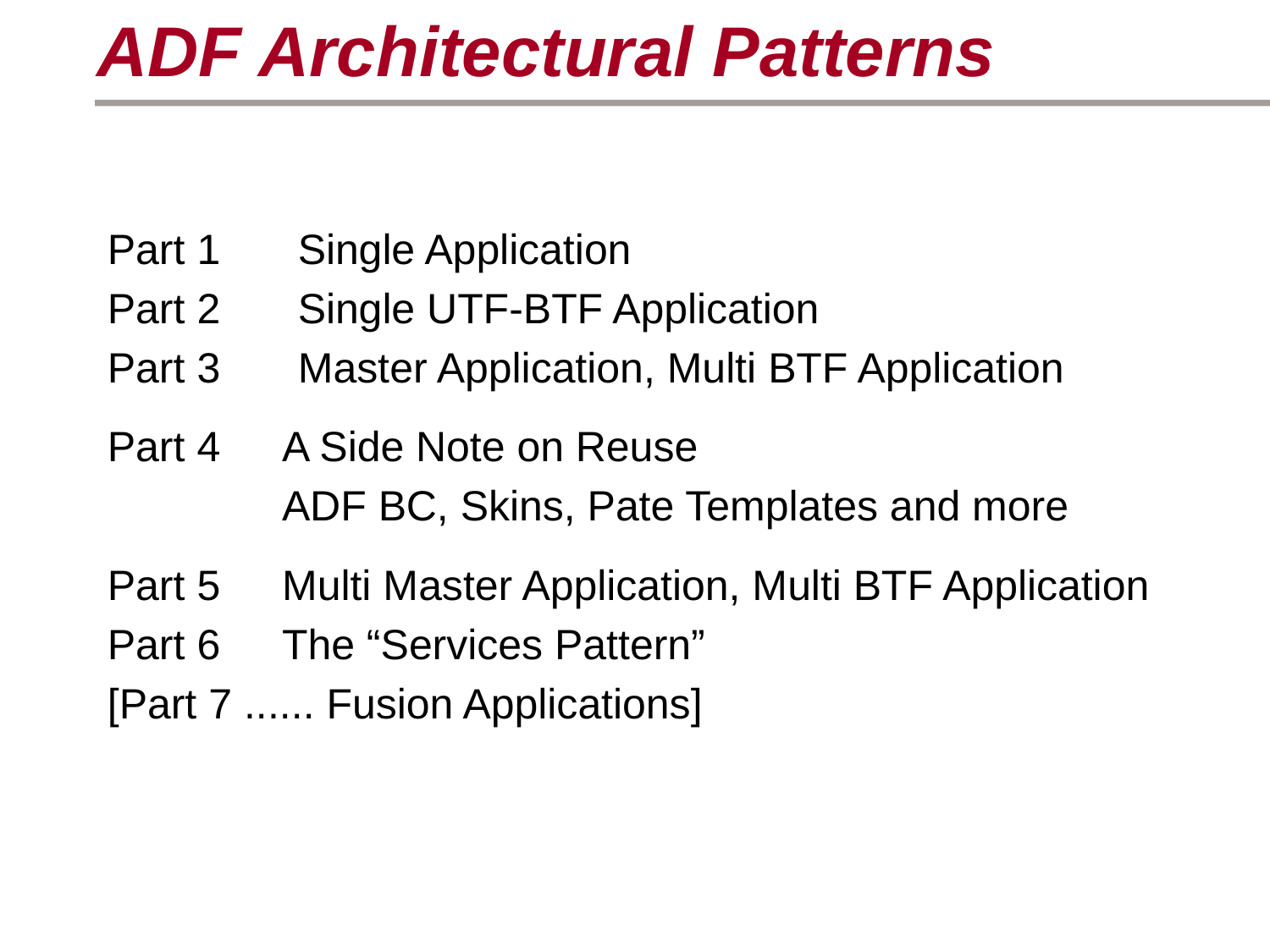

ADF Architectural Patterns

Part 1	Single Application
Part 2	Single UTF-BTF Application
Part 3	Master Application, Multi BTF Application

Part 4	A Side Note on Reuse
		ADF BC, Skins, Pate Templates and more

Part 5	Multi Master Application, Multi BTF Application
Part 6	The “Services Pattern”
[Part 7 ...... Fusion Applications]